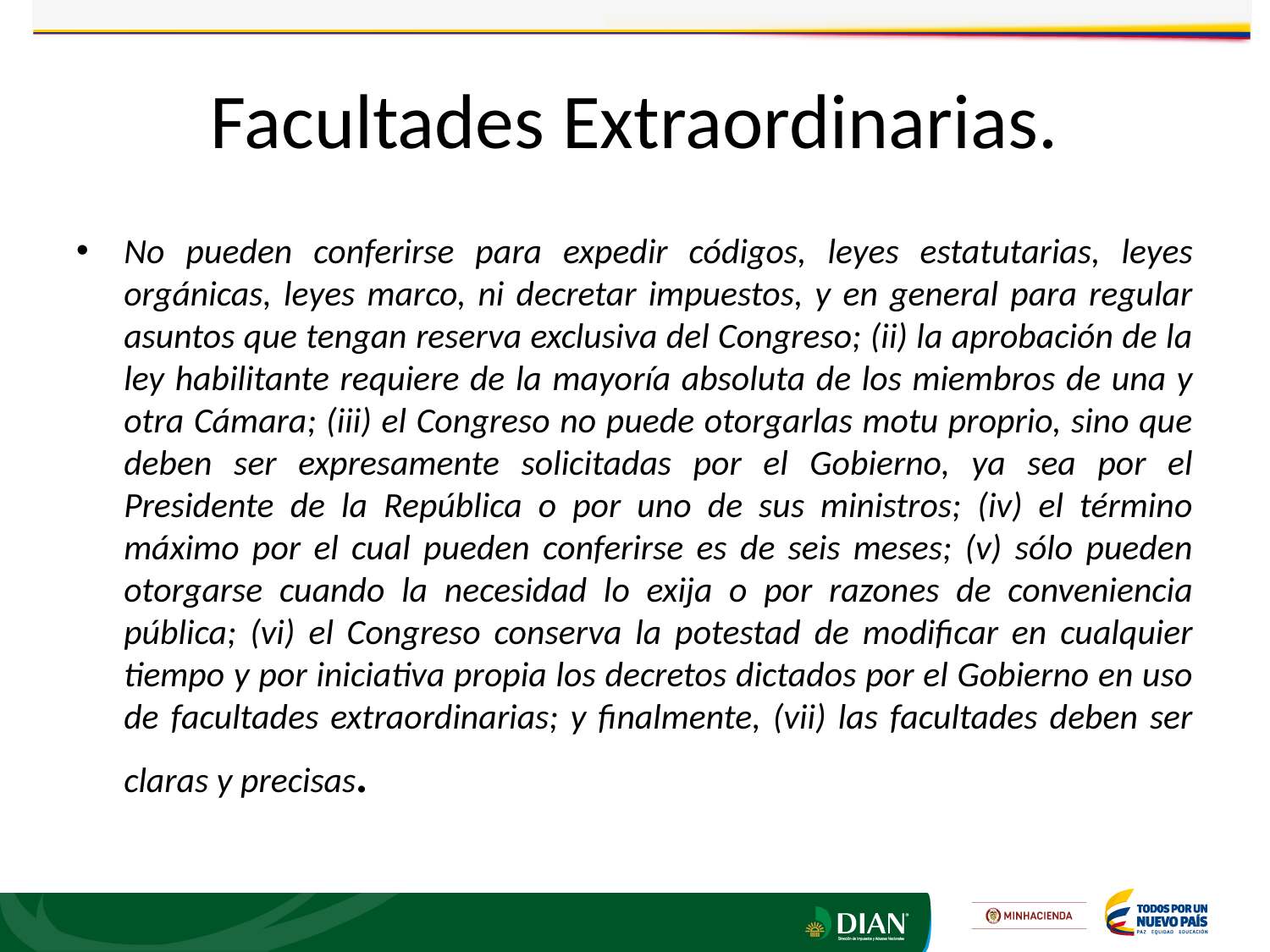

# Facultades Extraordinarias.
No pueden conferirse para expedir códigos, leyes estatutarias, leyes orgánicas, leyes marco, ni decretar impuestos, y en general para regular asuntos que tengan reserva exclusiva del Congreso; (ii) la aprobación de la ley habilitante requiere de la mayoría absoluta de los miembros de una y otra Cámara; (iii) el Congreso no puede otorgarlas motu proprio, sino que deben ser expresamente solicitadas por el Gobierno, ya sea por el Presidente de la República o por uno de sus ministros; (iv) el término máximo por el cual pueden conferirse es de seis meses; (v) sólo pueden otorgarse cuando la necesidad lo exija o por razones de conveniencia pública; (vi) el Congreso conserva la potestad de modificar en cualquier tiempo y por iniciativa propia los decretos dictados por el Gobierno en uso de facultades extraordinarias; y finalmente, (vii) las facultades deben ser claras y precisas.